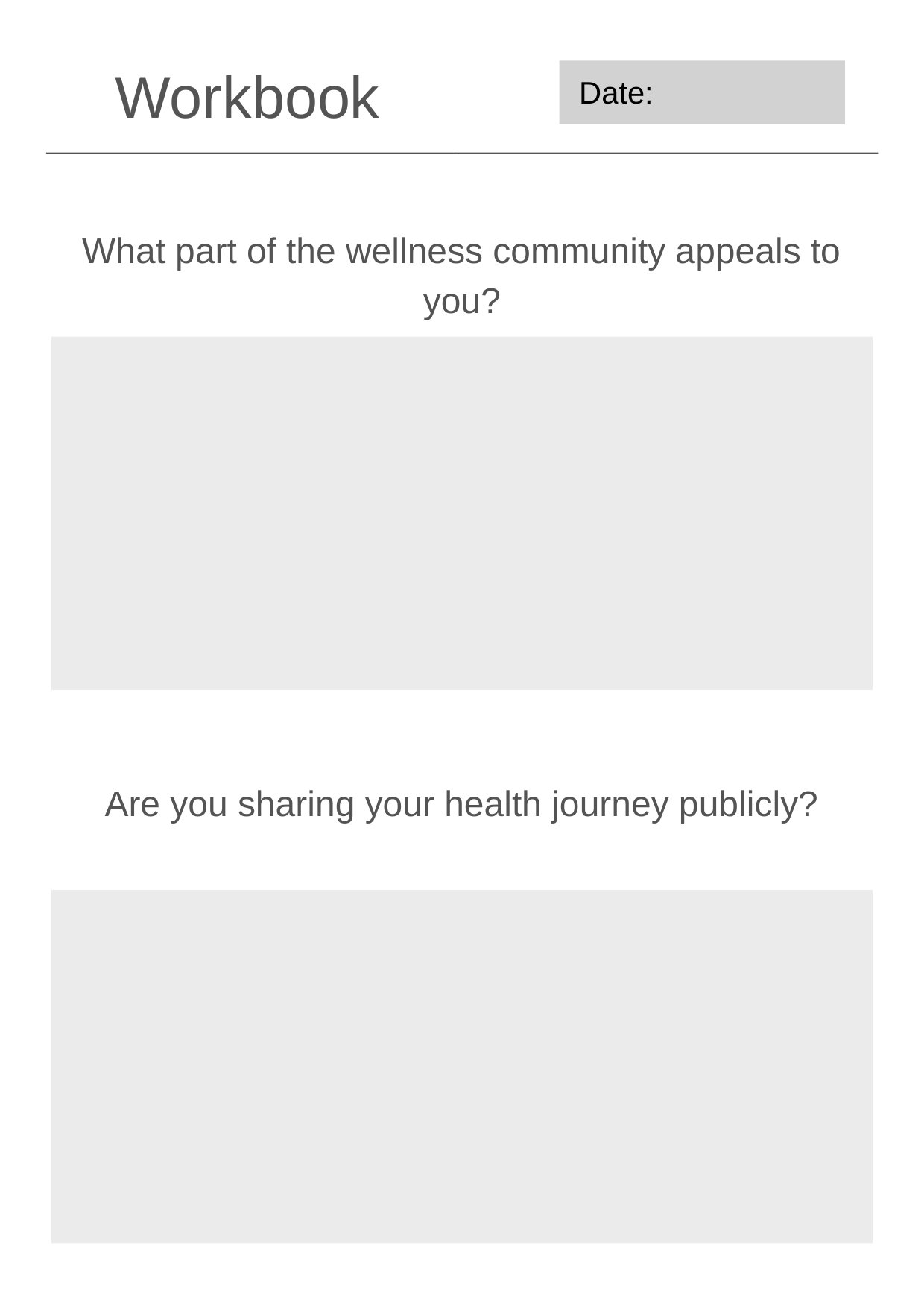

Workbook

Date:

What part of the wellness community appeals to you?

Are you sharing your health journey publicly?